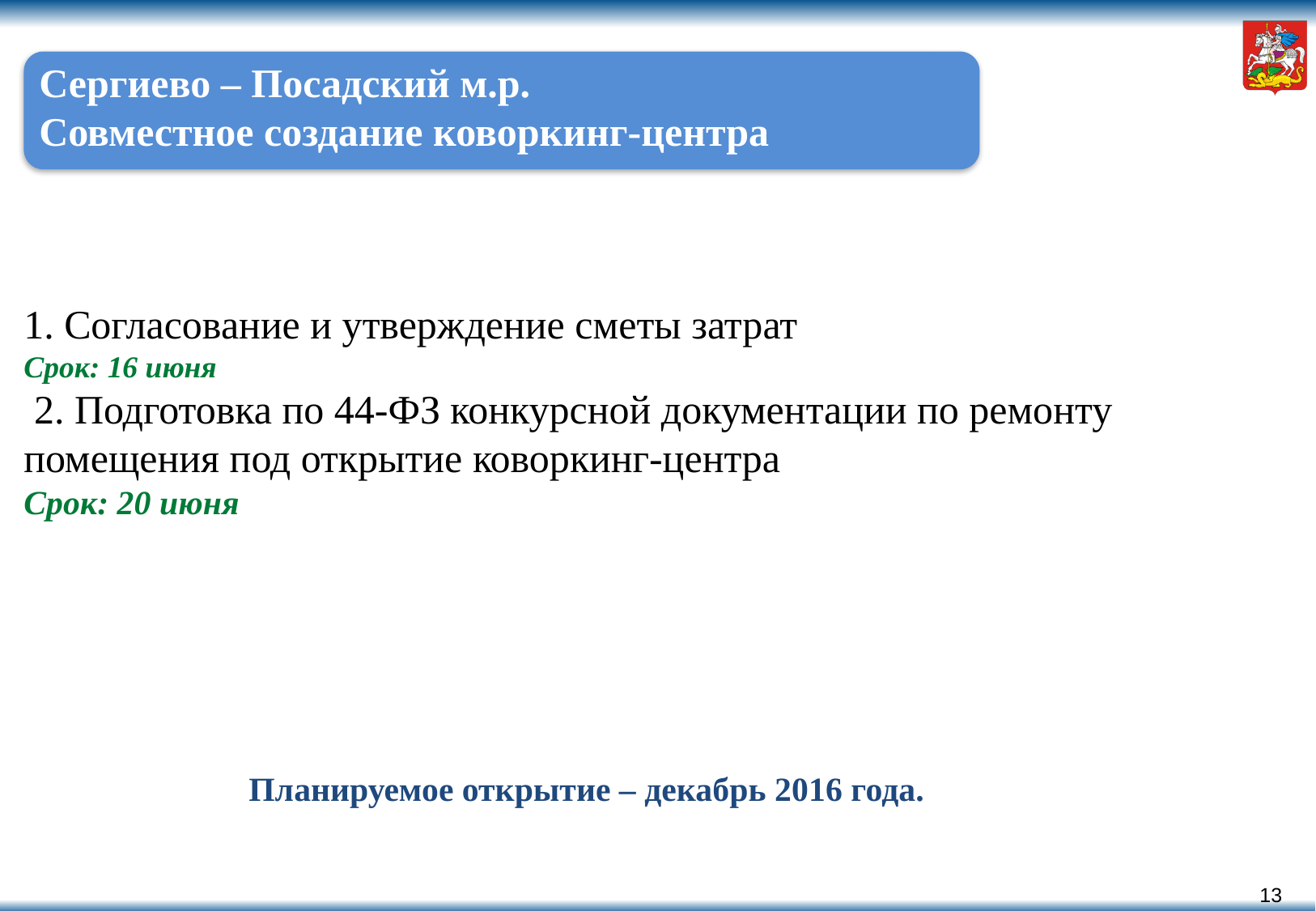

# Сергиево – Посадский м.р. Совместное создание коворкинг-центра

1. Согласование и утверждение сметы затрат
Срок: 16 июня
 2. Подготовка по 44-ФЗ конкурсной документации по ремонту помещения под открытие коворкинг-центра
Срок: 20 июня
Планируемое открытие – декабрь 2016 года.
13